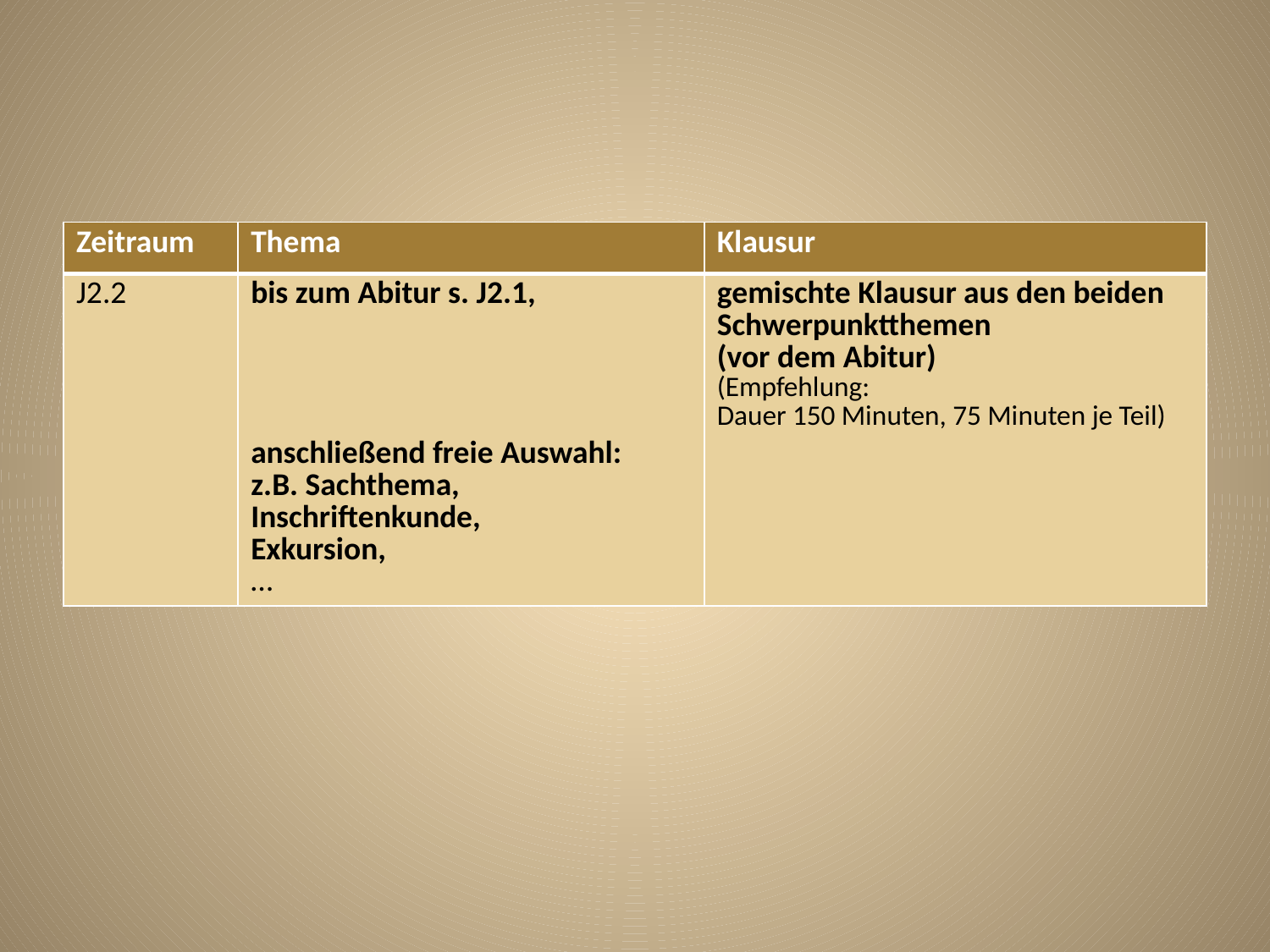

#
| Zeitraum | Thema | Klausur |
| --- | --- | --- |
| J2.2 | bis zum Abitur s. J2.1, anschließend freie Auswahl: z.B. Sachthema, Inschriftenkunde, Exkursion, … | gemischte Klausur aus den beiden Schwerpunktthemen (vor dem Abitur) (Empfehlung: Dauer 150 Minuten, 75 Minuten je Teil) |